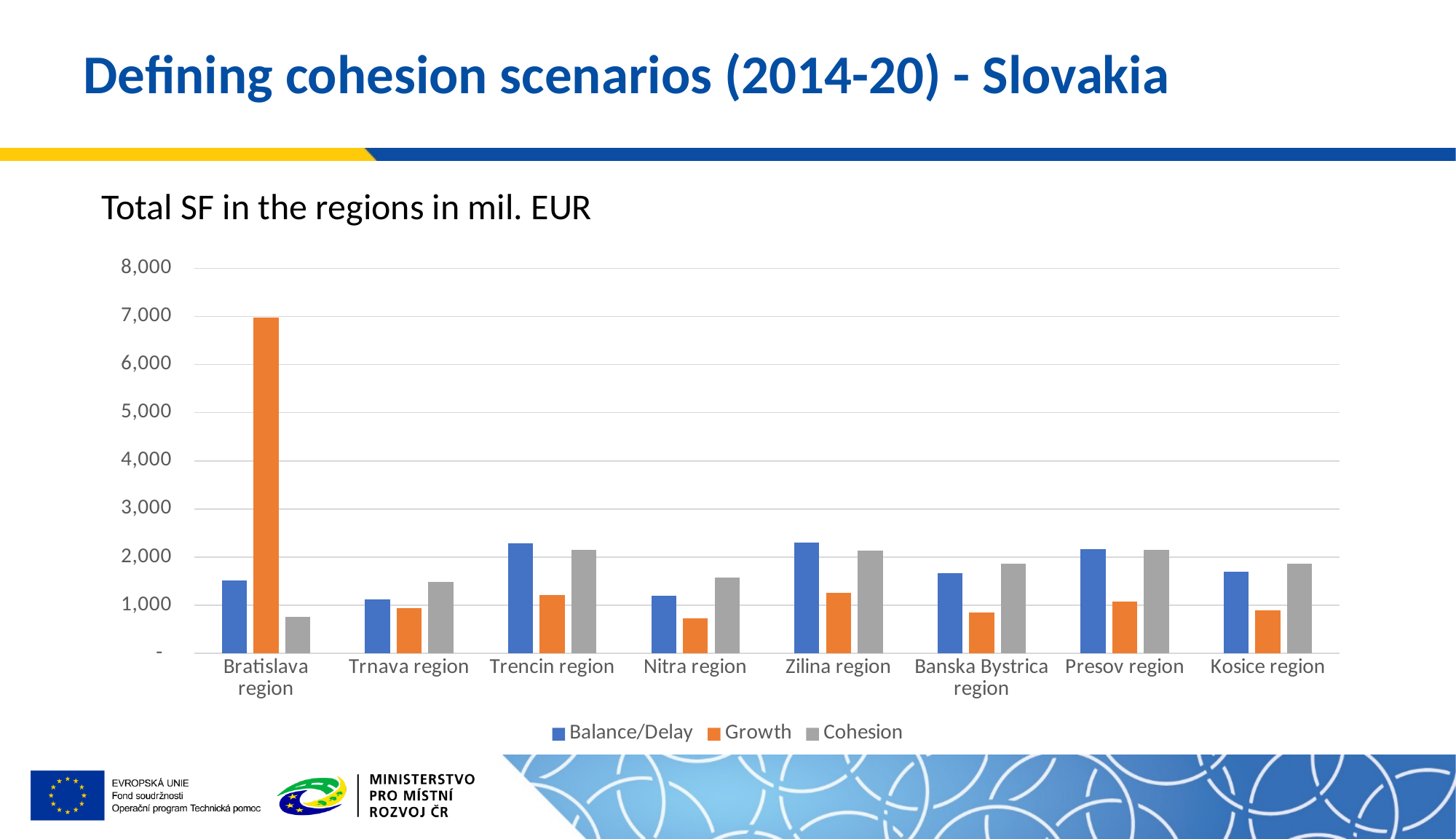

# Defining cohesion scenarios (2014-20) - Slovakia
Total SF in the regions in mil. EUR

### Chart

| Category | Balance/Delay | Growth | Cohesion |
|---|---|---|---|
| Bratislava region | 1518.0666160036633 | 6974.9373052393385 | 759.0333080018316 |
| Trnava region | 1125.2670872550375 | 944.3745664969724 | 1481.2858722126027 |
| Trencin region | 2292.759700008277 | 1217.4563607253733 | 2148.008507325303 |
| Nitra region | 1191.9447021562496 | 734.524158550077 | 1573.0855813093642 |
| Zilina region | 2302.717078617433 | 1259.8408101899765 | 2138.1700305498666 |
| Banska Bystrica region | 1672.4291675609304 | 855.6705452429585 | 1865.4569748032736 |
| Presov region | 2168.2085073382673 | 1084.1042536691336 | 2143.3036892807013 |
| Kosice region | 1696.924289060142 | 897.4091478861691 | 1859.9731845170575 |